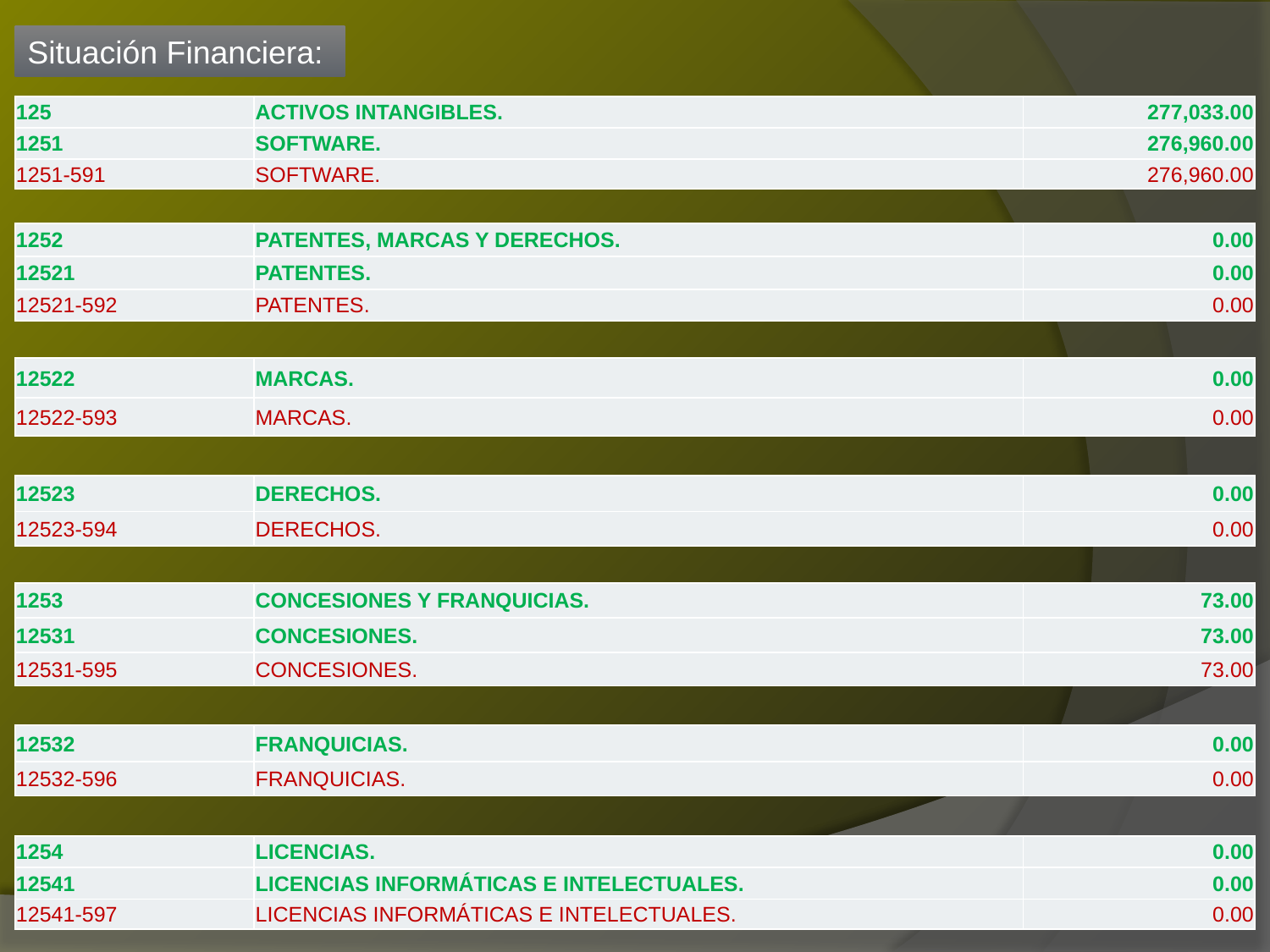

Situación Financiera:
| 125 | ACTIVOS INTANGIBLES. | 277,033.00 |
| --- | --- | --- |
| 1251 | SOFTWARE. | 276,960.00 |
| 1251-591 | SOFTWARE. | 276,960.00 |
| 1252 | PATENTES, MARCAS Y DERECHOS. | 0.00 |
| --- | --- | --- |
| 12521 | PATENTES. | 0.00 |
| 12521-592 | PATENTES. | 0.00 |
| 12522 | MARCAS. | 0.00 |
| --- | --- | --- |
| 12522-593 | MARCAS. | 0.00 |
| 12523 | DERECHOS. | 0.00 |
| --- | --- | --- |
| 12523-594 | DERECHOS. | 0.00 |
| 1253 | CONCESIONES Y FRANQUICIAS. | 73.00 |
| --- | --- | --- |
| 12531 | CONCESIONES. | 73.00 |
| 12531-595 | CONCESIONES. | 73.00 |
| 12532 | FRANQUICIAS. | 0.00 |
| --- | --- | --- |
| 12532-596 | FRANQUICIAS. | 0.00 |
| 1254 | LICENCIAS. | 0.00 |
| --- | --- | --- |
| 12541 | LICENCIAS INFORMÁTICAS E INTELECTUALES. | 0.00 |
| 12541-597 | LICENCIAS INFORMÁTICAS E INTELECTUALES. | 0.00 |